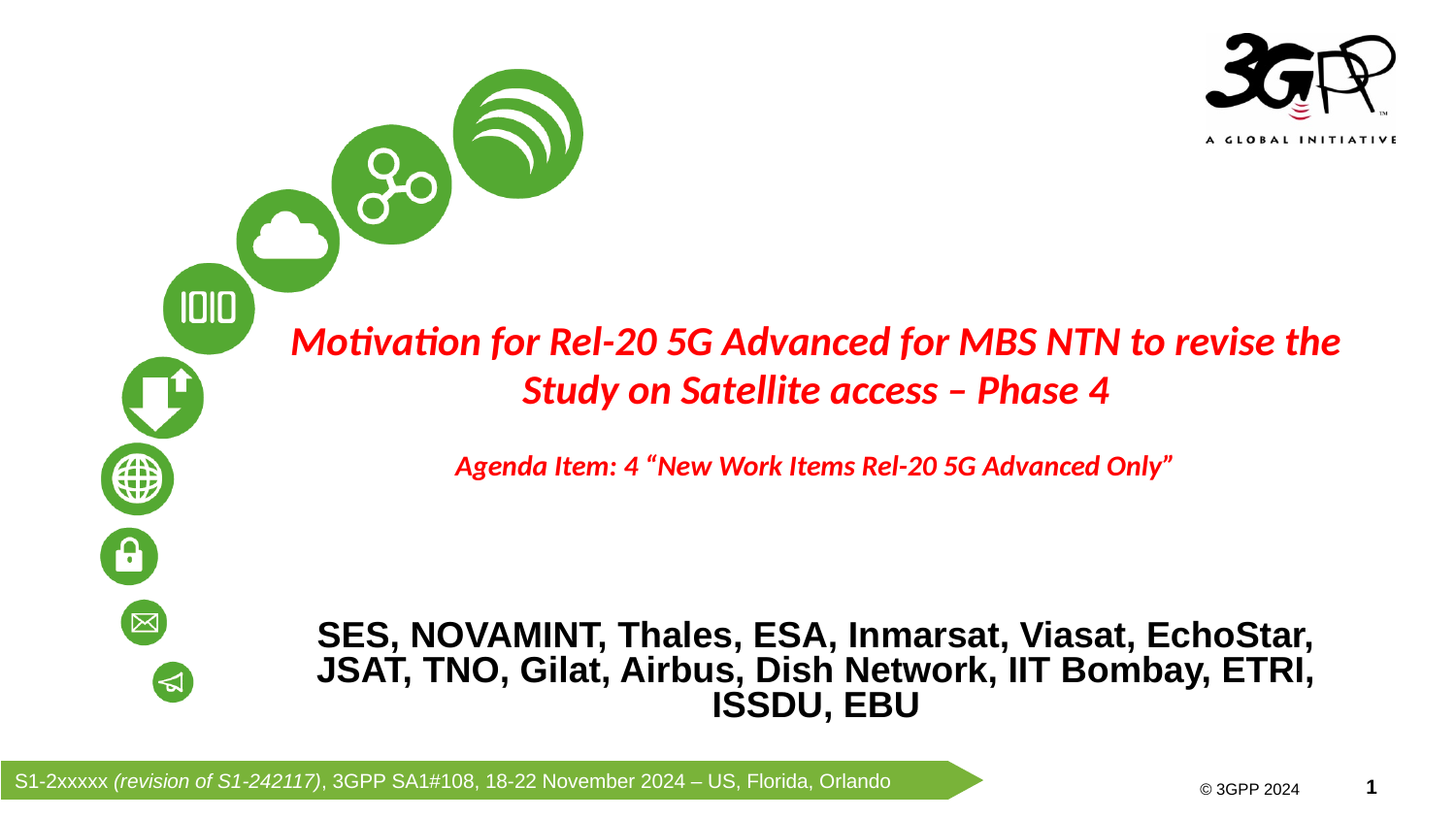

Motivation for Rel-20 5G Advanced for MBS NTN to revise the Study on Satellite access – Phase 4

Agenda Item: 4 “New Work Items Rel-20 5G Advanced Only”

SES, NOVAMINT, Thales, ESA, Inmarsat, Viasat, EchoStar, JSAT, TNO, Gilat, Airbus, Dish Network, IIT Bombay, ETRI, ISSDU, EBU
S1-2xxxxx (revision of S1-242117), 3GPP SA1#108, 18-22 November 2024 – US, Florida, Orlando

© 3GPP 2024